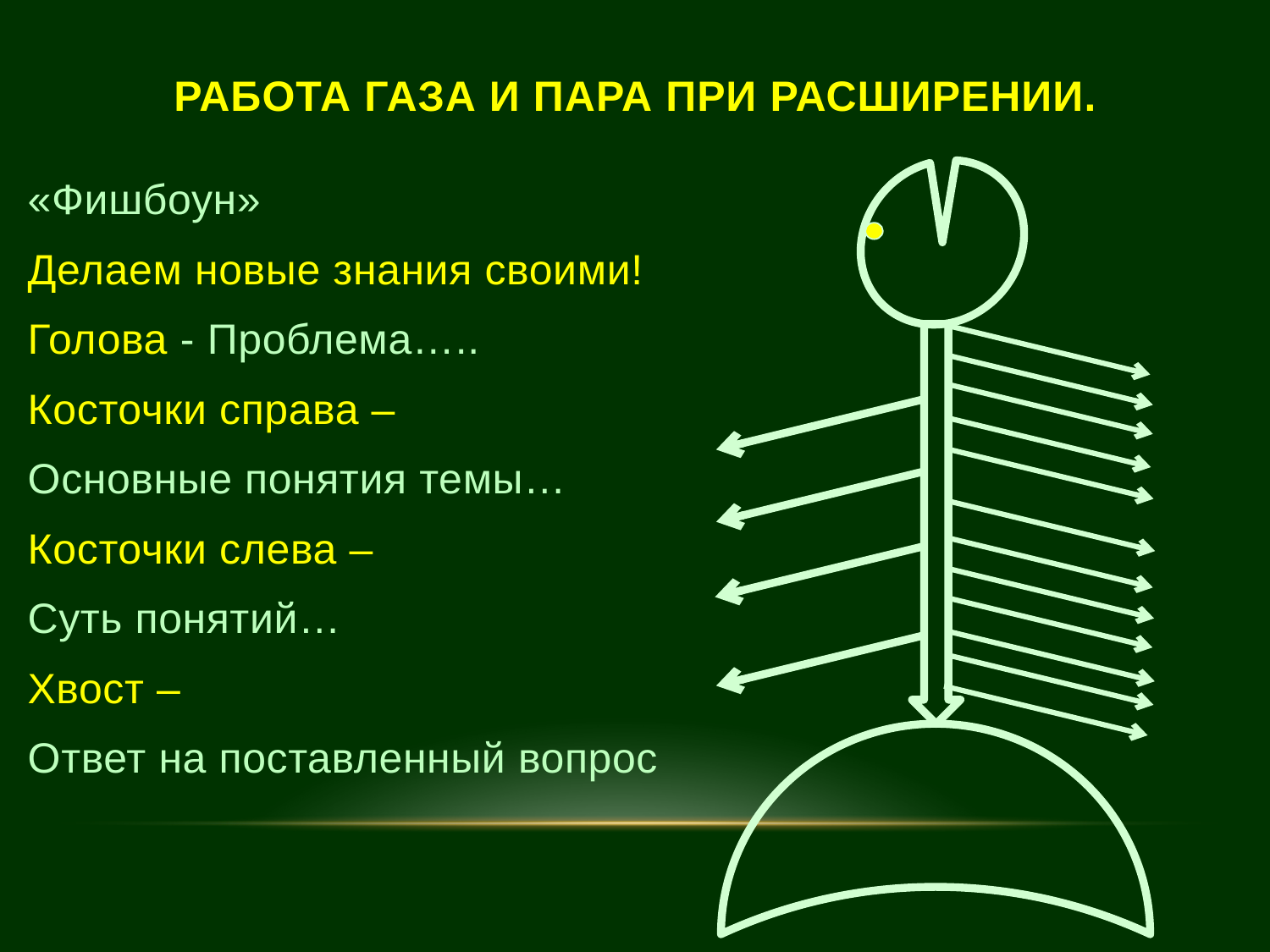

# Работа газа и пара при расширении.

«Фишбоун»
Делаем новые знания своими!
Голова - Проблема…..
Косточки справа –
Основные понятия темы…
Косточки слева –
Суть понятий…
Хвост –
Ответ на поставленный вопрос